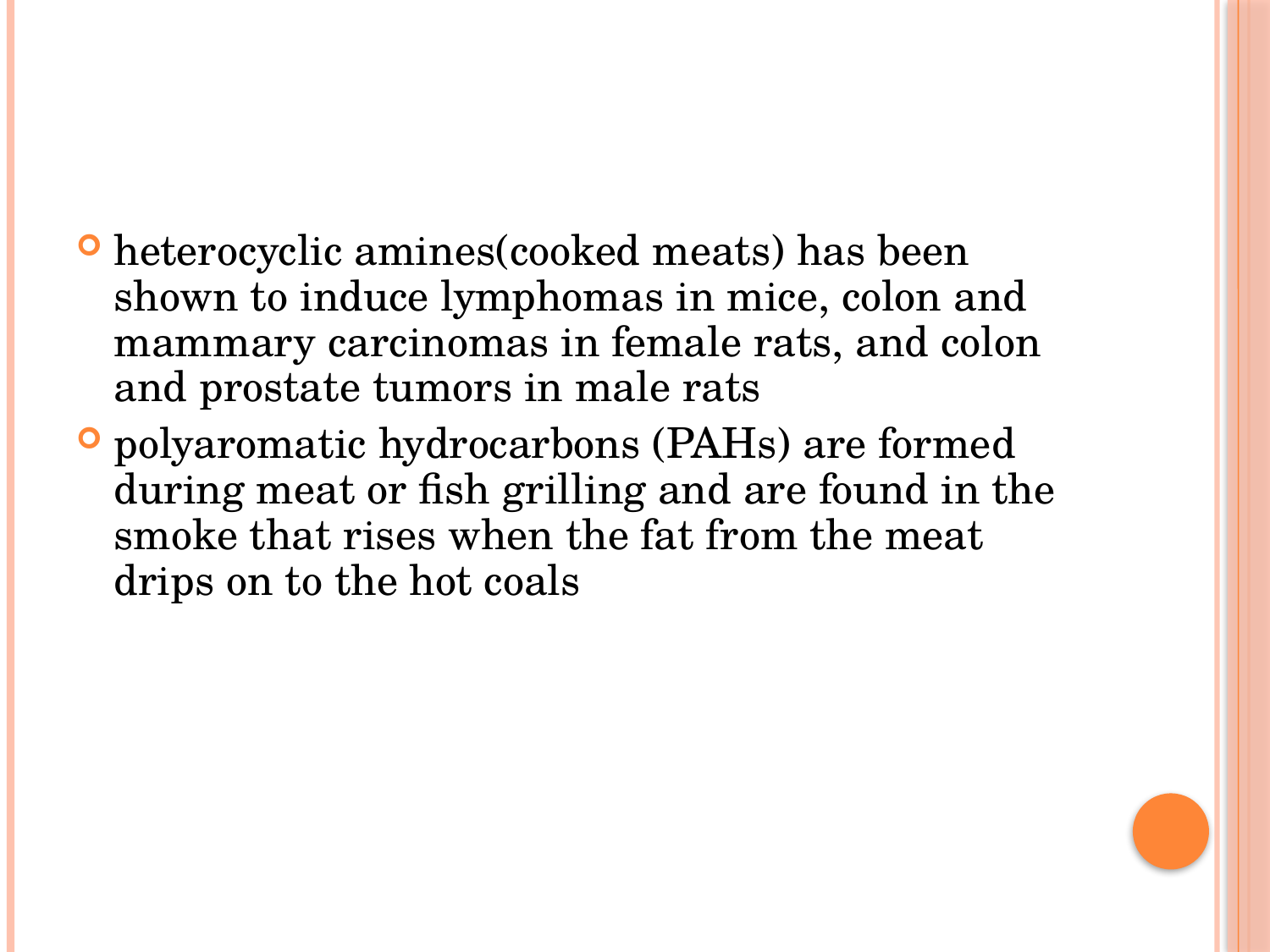

#
heterocyclic amines(cooked meats) has been shown to induce lymphomas in mice, colon and mammary carcinomas in female rats, and colon and prostate tumors in male rats
polyaromatic hydrocarbons (PAHs) are formed during meat or fish grilling and are found in the smoke that rises when the fat from the meat drips on to the hot coals